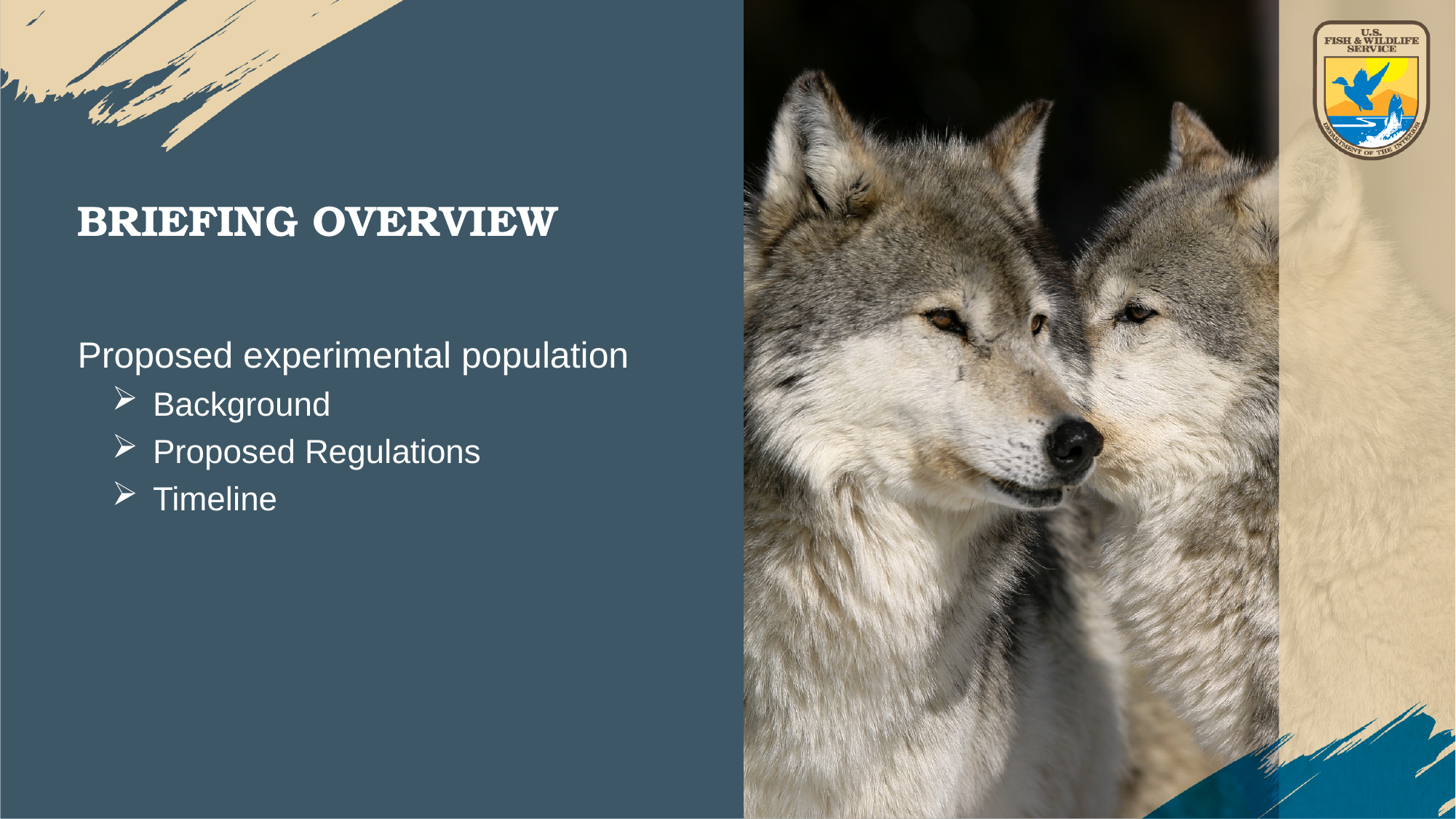

# Briefing Overview
Proposed experimental population
Background
Proposed Regulations
Timeline